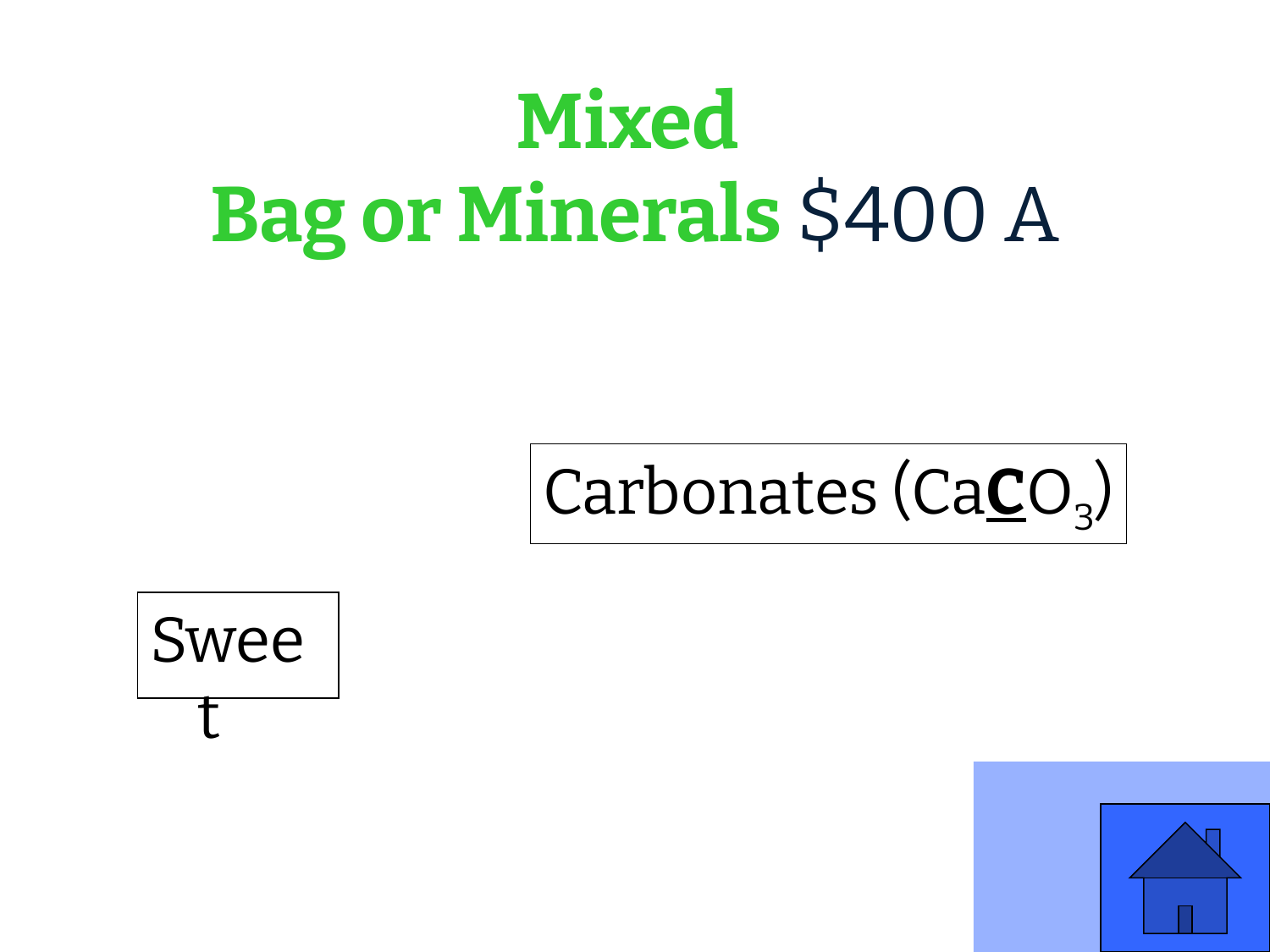

# Mixed Bag or Minerals $400 A

Carbonates (CaCO3)
Sweet